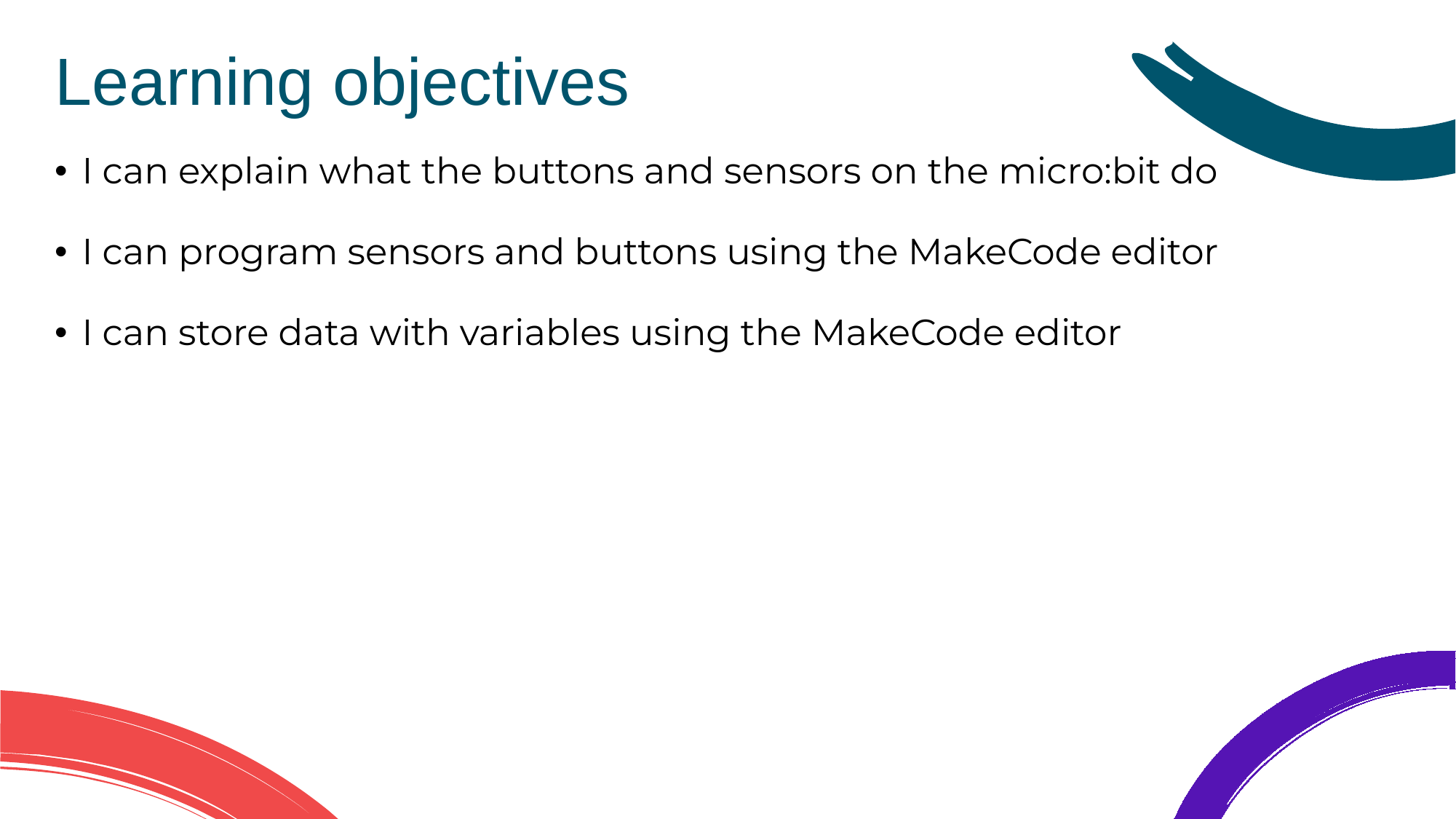

# Learning objectives
I can explain what the buttons and sensors on the micro:bit do
I can program sensors and buttons using the MakeCode editor
I can store data with variables using the MakeCode editor